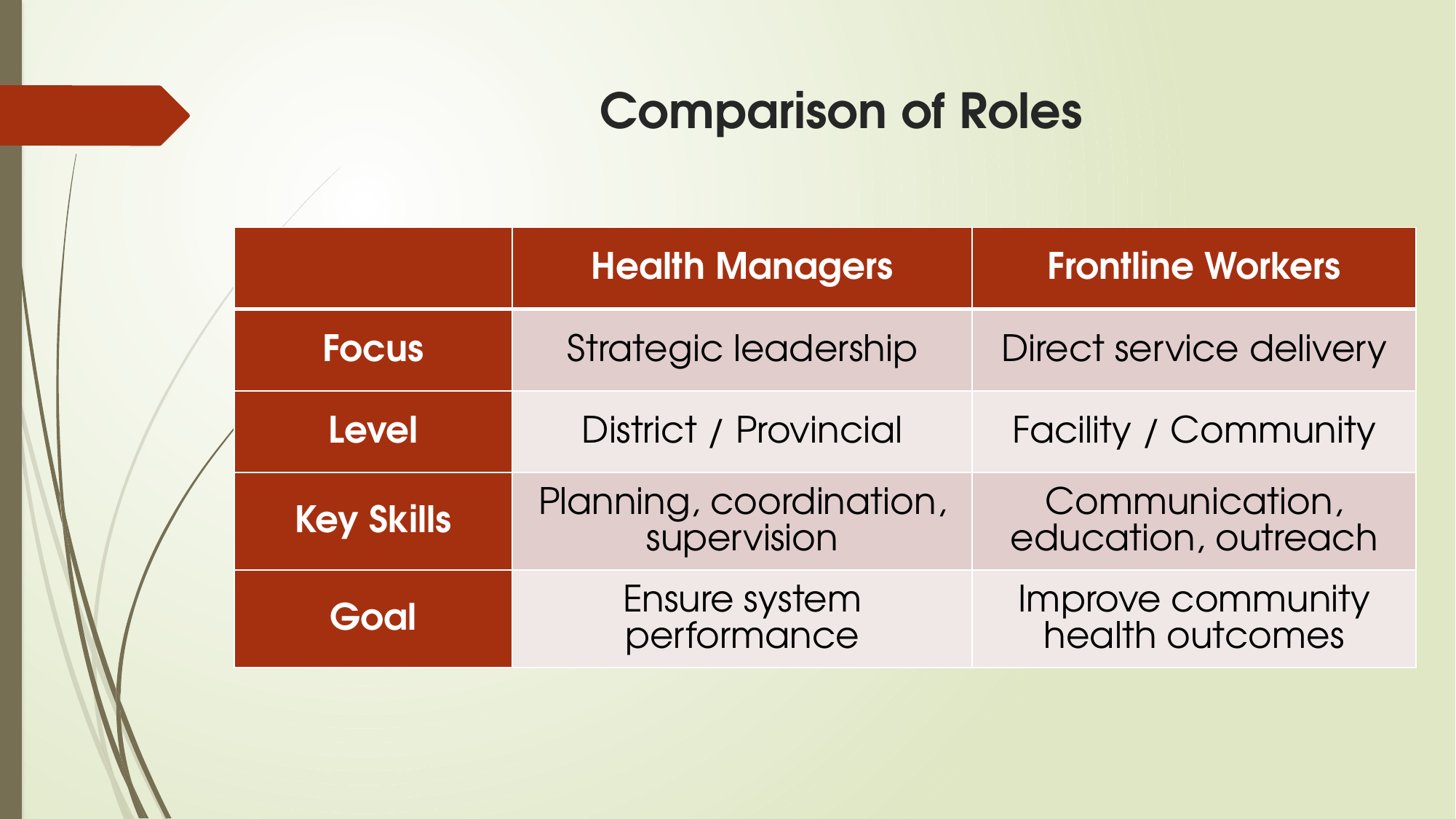

# Comparison of Roles
|  | Health Managers | Frontline Workers |
| --- | --- | --- |
| Focus | Strategic leadership | Direct service delivery |
| Level | District / Provincial | Facility / Community |
| Key Skills | Planning, coordination, supervision | Communication, education, outreach |
| Goal | Ensure system performance | Improve community health outcomes |